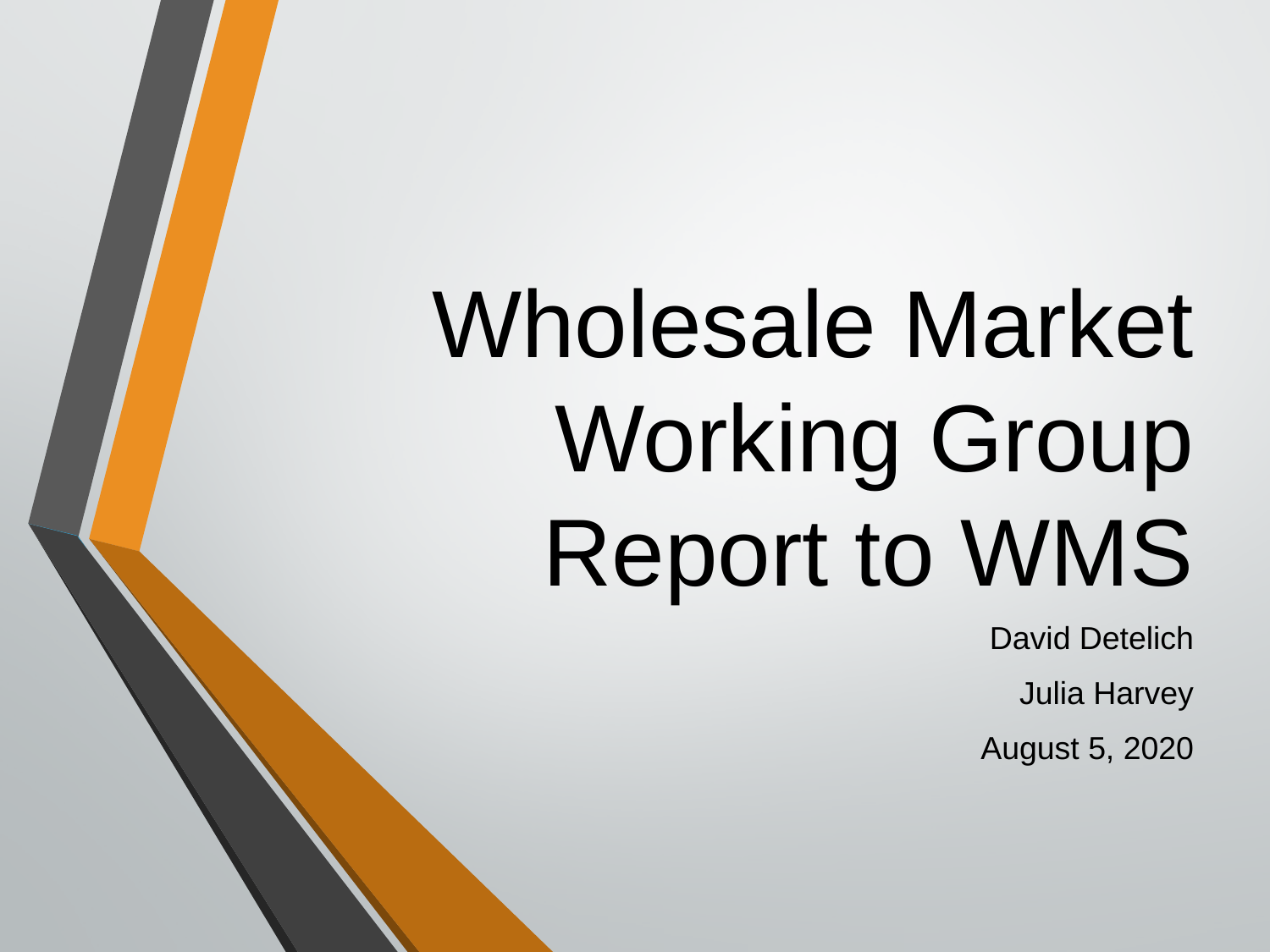

# Wholesale Market Working Group Report to WMS
David Detelich
Julia Harvey
August 5, 2020